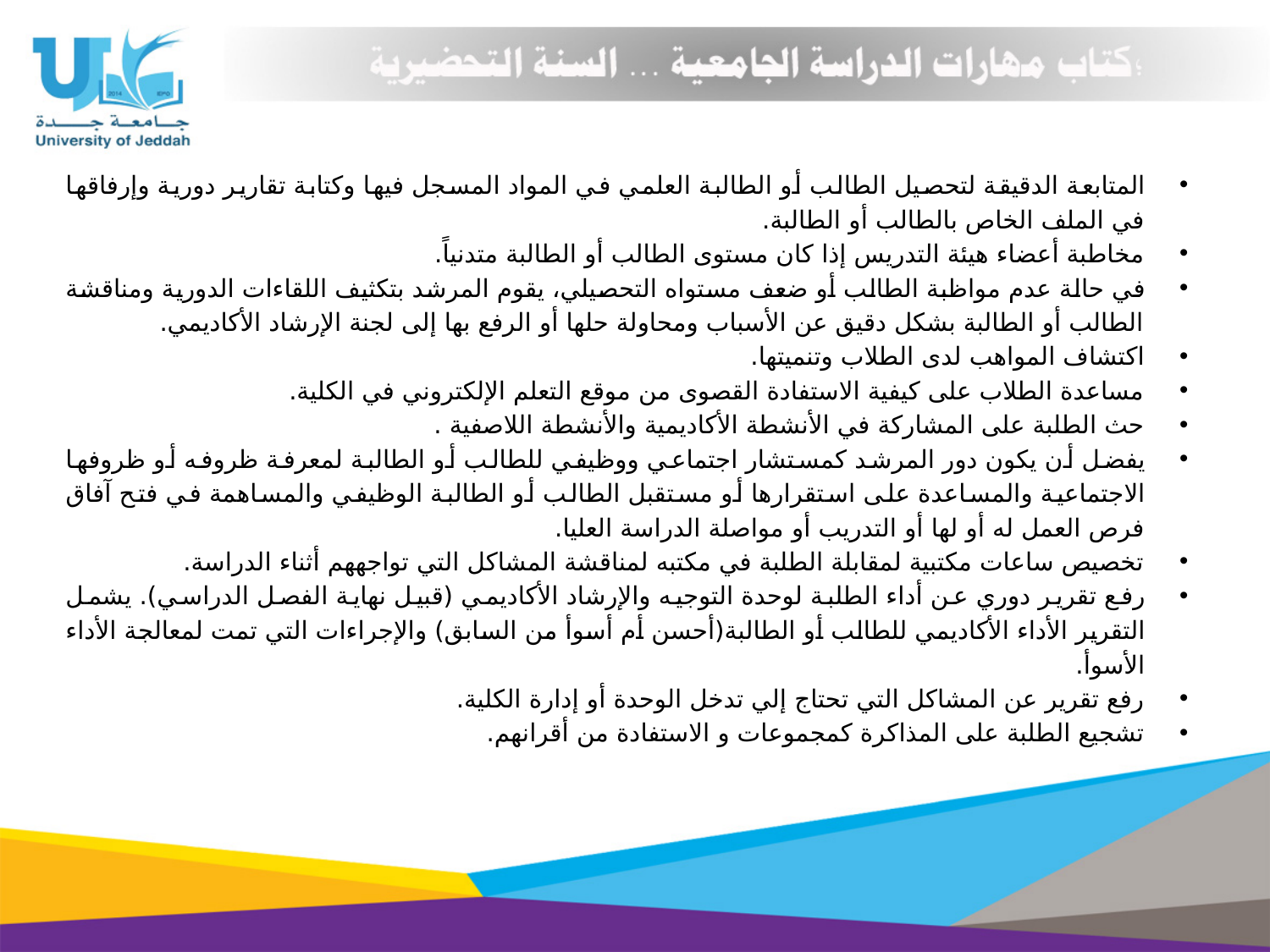

المتابعة الدقيقة لتحصيل الطالب أو الطالبة العلمي في المواد المسجل فيها وكتابة تقارير دورية وإرفاقها في الملف الخاص بالطالب أو الطالبة.
مخاطبة أعضاء هيئة التدريس إذا كان مستوى الطالب أو الطالبة متدنياً.
في حالة عدم مواظبة الطالب أو ضعف مستواه التحصيلي، يقوم المرشد بتكثيف اللقاءات الدورية ومناقشة الطالب أو الطالبة بشكل دقيق عن الأسباب ومحاولة حلها أو الرفع بها إلى لجنة الإرشاد الأكاديمي.
اكتشاف المواهب لدى الطلاب وتنميتها.
مساعدة الطلاب على كيفية الاستفادة القصوى من موقع التعلم الإلكتروني في الكلية.
حث الطلبة على المشاركة في الأنشطة الأكاديمية والأنشطة اللاصفية .
يفضل أن يكون دور المرشد كمستشار اجتماعي ووظيفي للطالب أو الطالبة لمعرفة ظروفه أو ظروفها الاجتماعية والمساعدة على استقرارها أو مستقبل الطالب أو الطالبة الوظيفي والمساهمة في فتح آفاق فرص العمل له أو لها أو التدريب أو مواصلة الدراسة العليا.
تخصيص ساعات مكتبية لمقابلة الطلبة في مكتبه لمناقشة المشاكل التي تواجههم أثناء الدراسة.
رفع تقرير دوري عن أداء الطلبة لوحدة التوجيه والإرشاد الأكاديمي (قبيل نهاية الفصل الدراسي). يشمل التقرير الأداء الأكاديمي للطالب أو الطالبة(أحسن أم أسوأ من السابق) والإجراءات التي تمت لمعالجة الأداء الأسوأ.
رفع تقرير عن المشاكل التي تحتاج إلي تدخل الوحدة أو إدارة الكلية.
تشجيع الطلبة على المذاكرة كمجموعات و الاستفادة من أقرانهم.